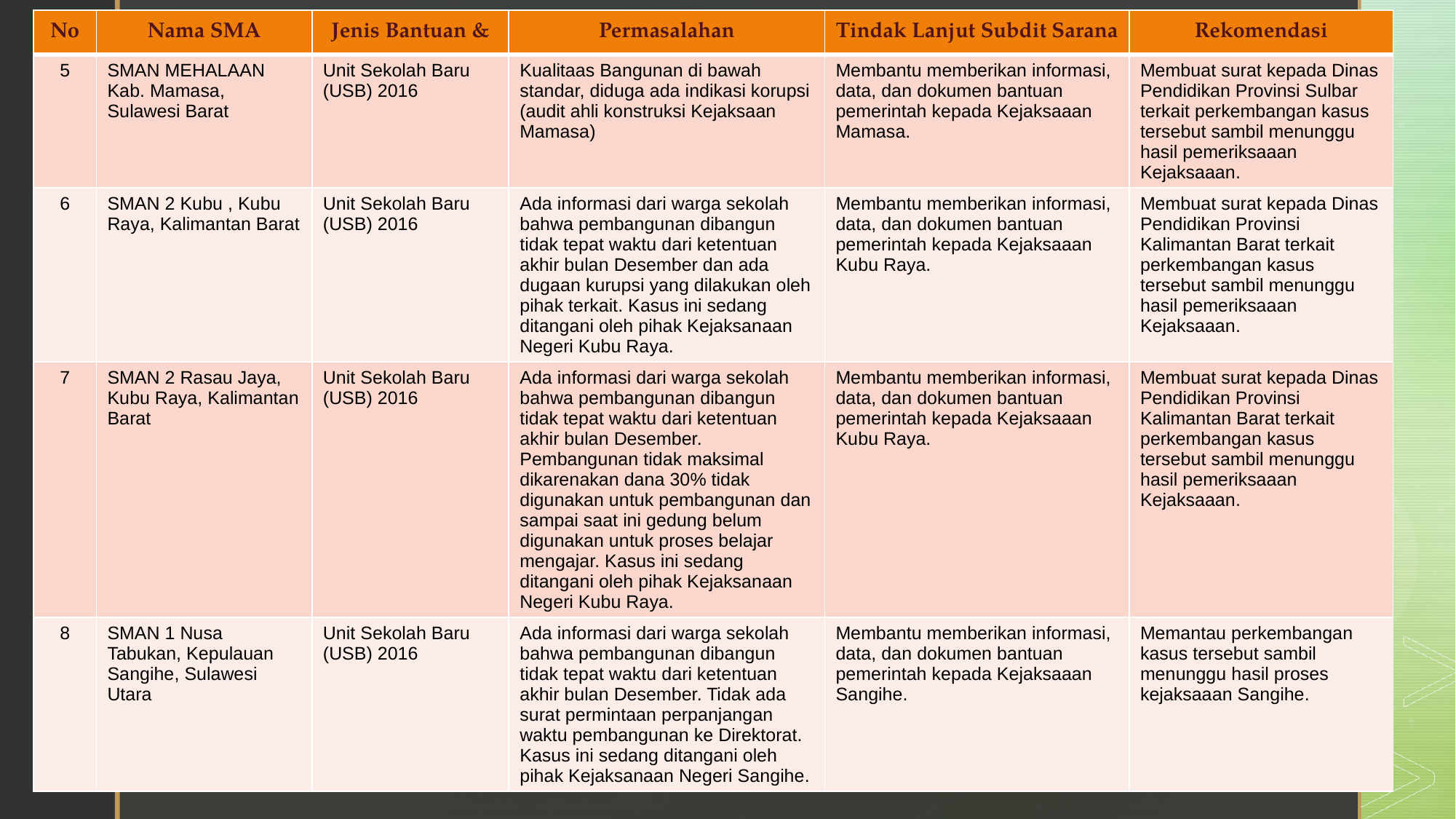

| No | Nama SMA | Jenis Bantuan & | Permasalahan | Tindak Lanjut Subdit Sarana | Rekomendasi |
| --- | --- | --- | --- | --- | --- |
| 5 | SMAN MEHALAAN Kab. Mamasa, Sulawesi Barat | Unit Sekolah Baru (USB) 2016 | Kualitaas Bangunan di bawah standar, diduga ada indikasi korupsi (audit ahli konstruksi Kejaksaan Mamasa) | Membantu memberikan informasi, data, dan dokumen bantuan pemerintah kepada Kejaksaaan Mamasa. | Membuat surat kepada Dinas Pendidikan Provinsi Sulbar terkait perkembangan kasus tersebut sambil menunggu hasil pemeriksaaan Kejaksaaan. |
| 6 | SMAN 2 Kubu , Kubu Raya, Kalimantan Barat | Unit Sekolah Baru (USB) 2016 | Ada informasi dari warga sekolah bahwa pembangunan dibangun tidak tepat waktu dari ketentuan akhir bulan Desember dan ada dugaan kurupsi yang dilakukan oleh pihak terkait. Kasus ini sedang ditangani oleh pihak Kejaksanaan Negeri Kubu Raya. | Membantu memberikan informasi, data, dan dokumen bantuan pemerintah kepada Kejaksaaan Kubu Raya. | Membuat surat kepada Dinas Pendidikan Provinsi Kalimantan Barat terkait perkembangan kasus tersebut sambil menunggu hasil pemeriksaaan Kejaksaaan. |
| 7 | SMAN 2 Rasau Jaya, Kubu Raya, Kalimantan Barat | Unit Sekolah Baru (USB) 2016 | Ada informasi dari warga sekolah bahwa pembangunan dibangun tidak tepat waktu dari ketentuan akhir bulan Desember. Pembangunan tidak maksimal dikarenakan dana 30% tidak digunakan untuk pembangunan dan sampai saat ini gedung belum digunakan untuk proses belajar mengajar. Kasus ini sedang ditangani oleh pihak Kejaksanaan Negeri Kubu Raya. | Membantu memberikan informasi, data, dan dokumen bantuan pemerintah kepada Kejaksaaan Kubu Raya. | Membuat surat kepada Dinas Pendidikan Provinsi Kalimantan Barat terkait perkembangan kasus tersebut sambil menunggu hasil pemeriksaaan Kejaksaaan. |
| 8 | SMAN 1 Nusa Tabukan, Kepulauan Sangihe, Sulawesi Utara | Unit Sekolah Baru (USB) 2016 | Ada informasi dari warga sekolah bahwa pembangunan dibangun tidak tepat waktu dari ketentuan akhir bulan Desember. Tidak ada surat permintaan perpanjangan waktu pembangunan ke Direktorat. Kasus ini sedang ditangani oleh pihak Kejaksanaan Negeri Sangihe. | Membantu memberikan informasi, data, dan dokumen bantuan pemerintah kepada Kejaksaaan Sangihe. | Memantau perkembangan kasus tersebut sambil menunggu hasil proses kejaksaaan Sangihe. |